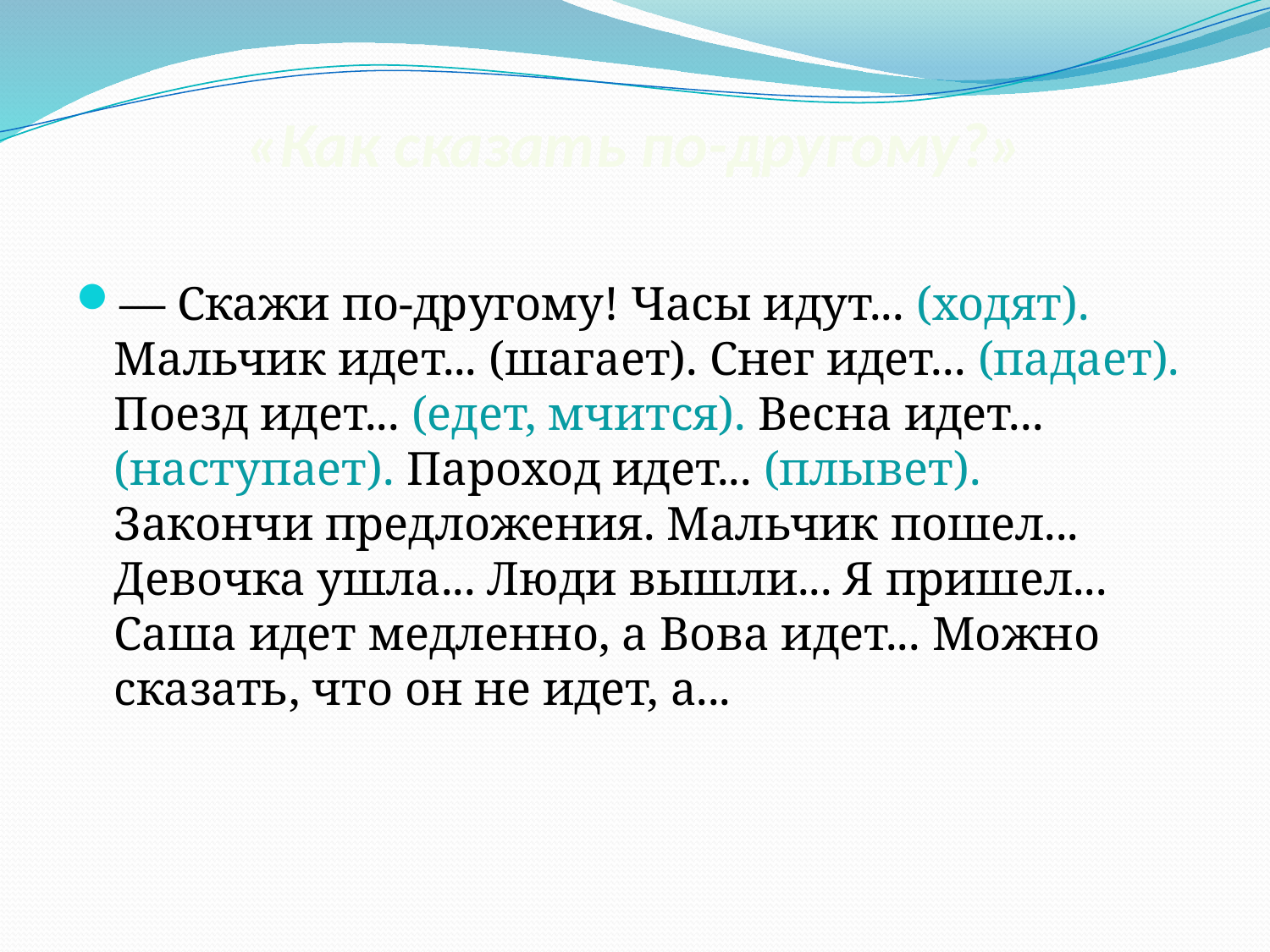

# «Как сказать по-другому?»
— Скажи по-другому! Часы идут... (ходят). Мальчик идет... (шагает). Снег идет... (падает). Поезд идет... (едет, мчится). Весна идет... (наступает). Пароход идет... (плывет).
Закончи предложения. Мальчик пошел... Девочка ушла... Люди вышли... Я пришел... Саша идет медленно, а Вова идет... Можно сказать, что он не идет, а...